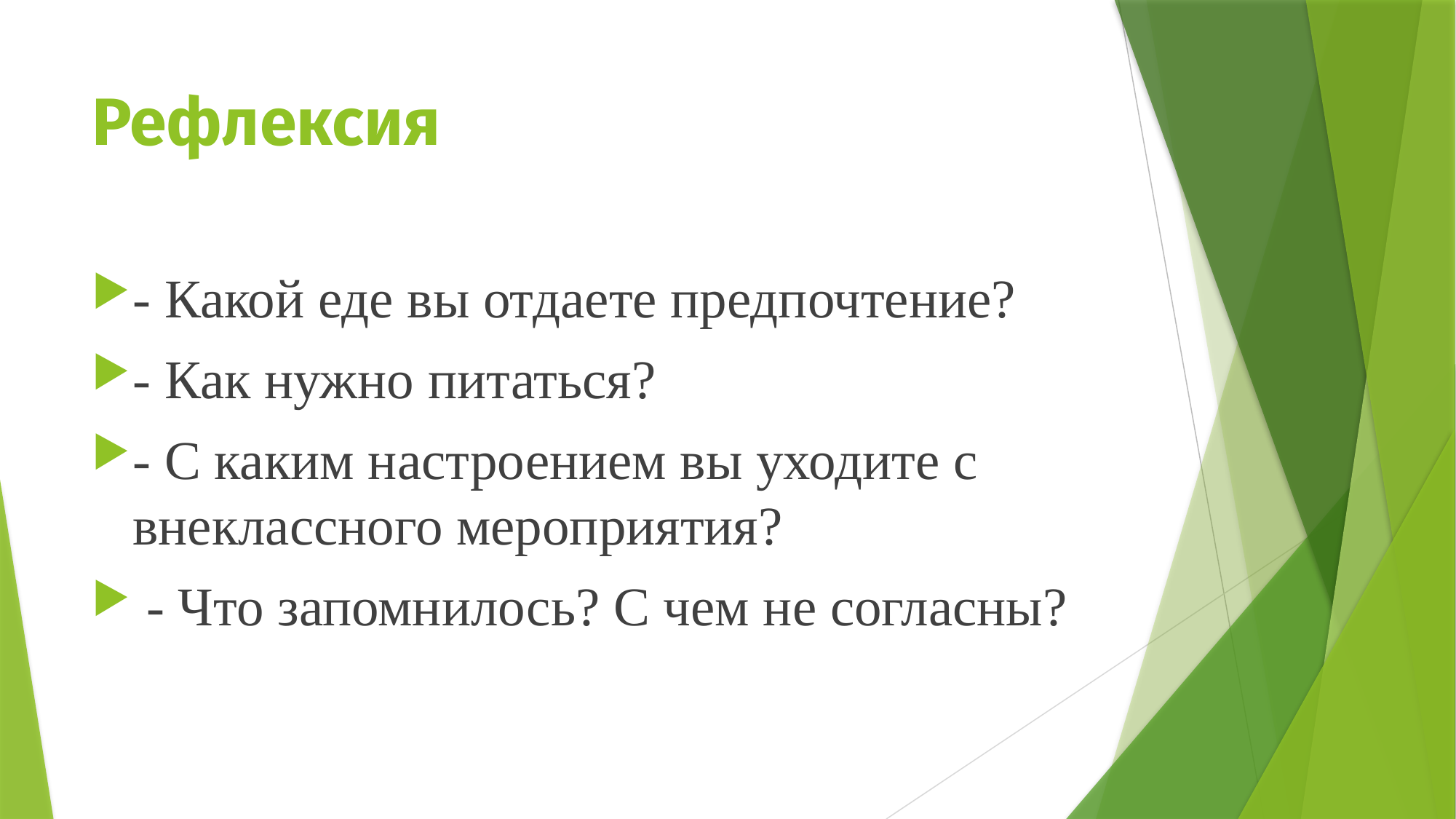

# Рефлексия
- Какой еде вы отдаете предпочтение?
- Как нужно питаться?
- С каким настроением вы уходите с внеклассного мероприятия?
 - Что запомнилось? С чем не согласны?